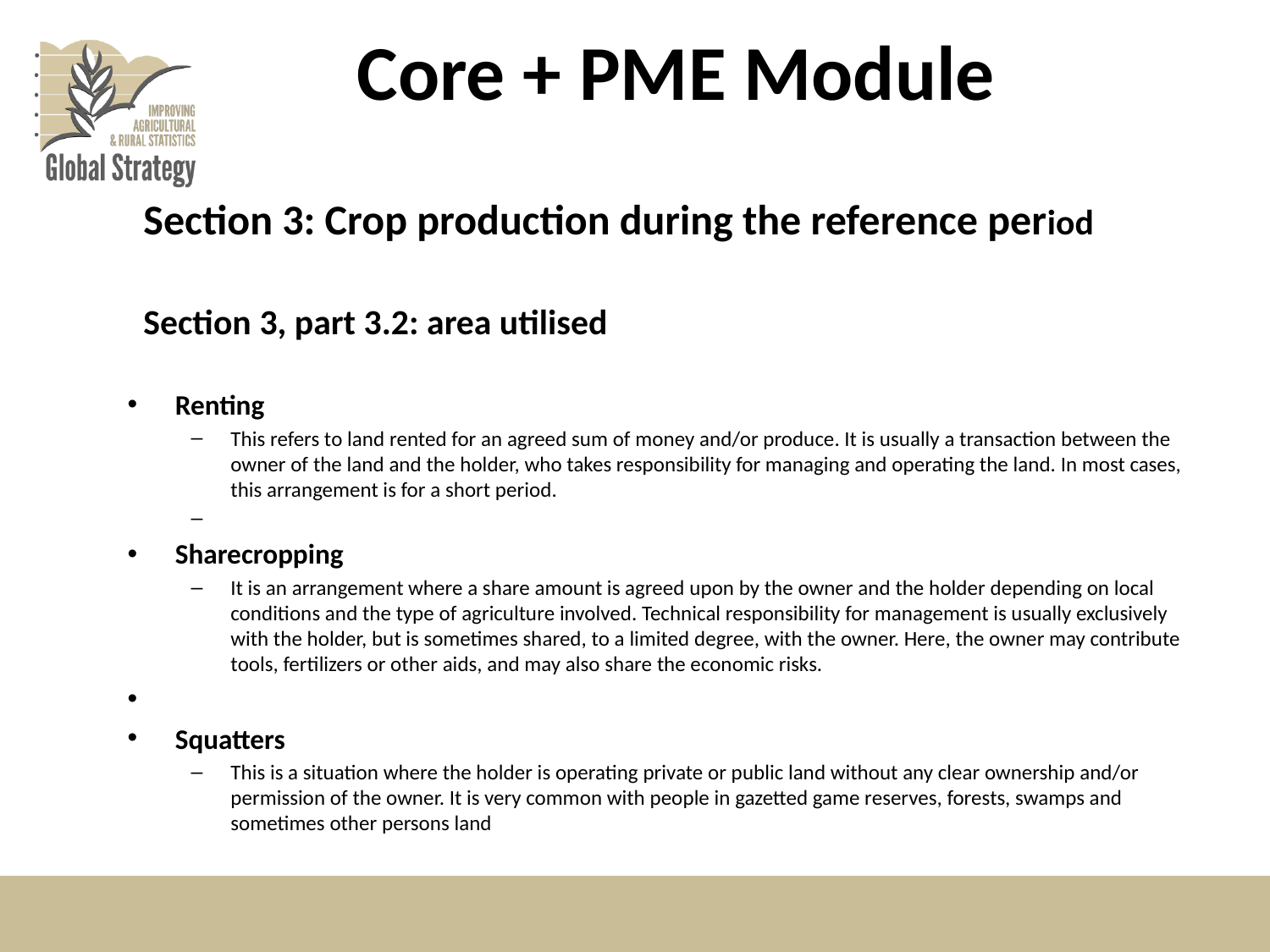

# Core + PME Module
Section 3: Crop production during the reference period

Section 3, part 3.2: area utilised

Renting
This refers to land rented for an agreed sum of money and/or produce. It is usually a transaction between the owner of the land and the holder, who takes responsibility for managing and operating the land. In most cases, this arrangement is for a short period.

Sharecropping
It is an arrangement where a share amount is agreed upon by the owner and the holder depending on local conditions and the type of agriculture involved. Technical responsibility for management is usually exclusively with the holder, but is sometimes shared, to a limited degree, with the owner. Here, the owner may contribute tools, fertilizers or other aids, and may also share the economic risks.

Squatters
This is a situation where the holder is operating private or public land without any clear ownership and/or permission of the owner. It is very common with people in gazetted game reserves, forests, swamps and sometimes other persons land